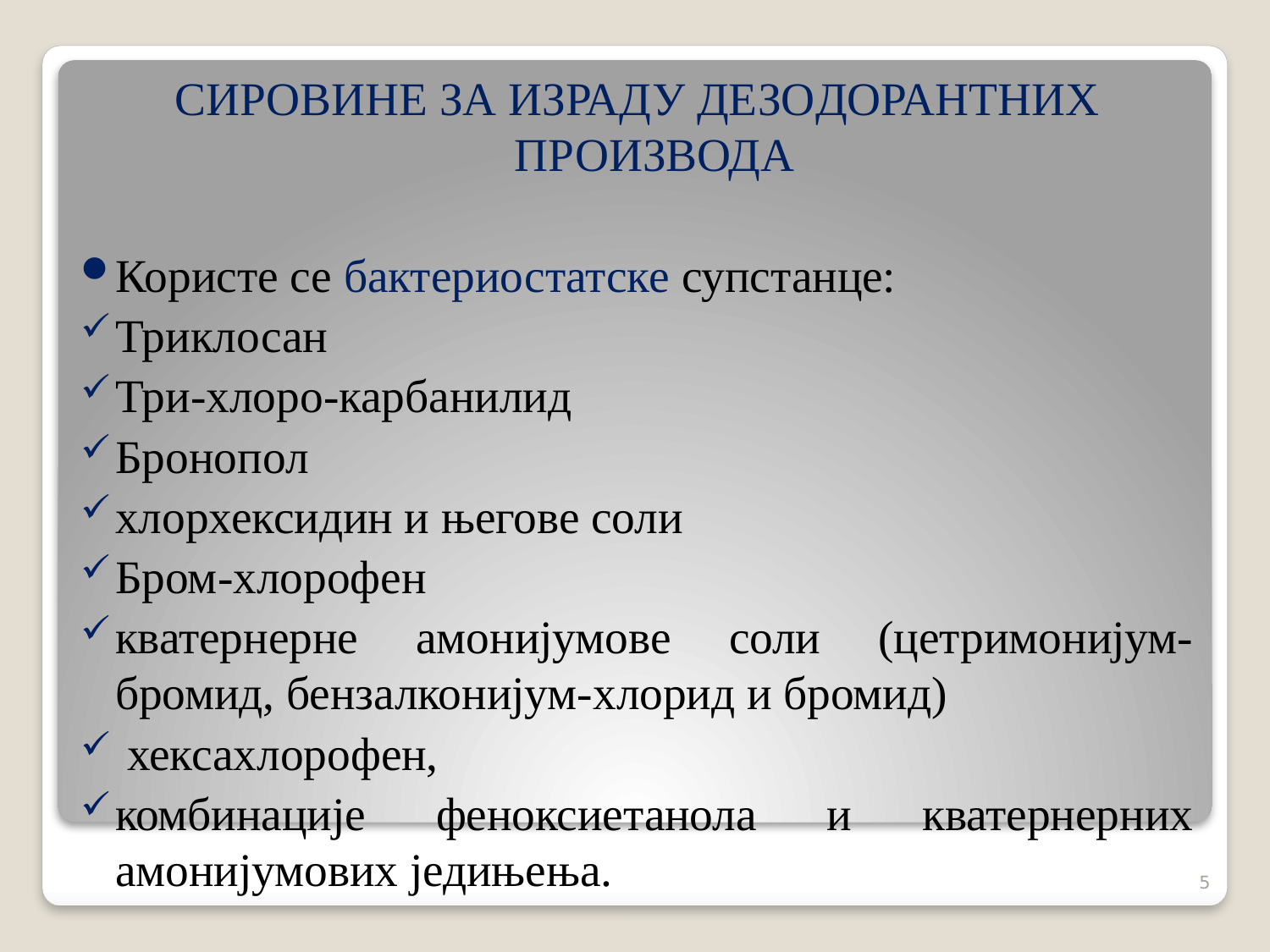

СИРОВИНЕ ЗА ИЗРАДУ ДЕЗОДОРАНТНИХ ПРОИЗВОДА

Користе се бактериостатске супстанце:
Триклосан
Три-хлоро-карбанилид
Бронопол
хлорхексидин и његове соли
Бром-хлорофен
кватернерне амонијумове соли (цетримонијум-бромид, бензалконијум-хлорид и бромид)
 хексахлорофен,
комбинације феноксиетанола и кватернерних амонијумових једињења.

5